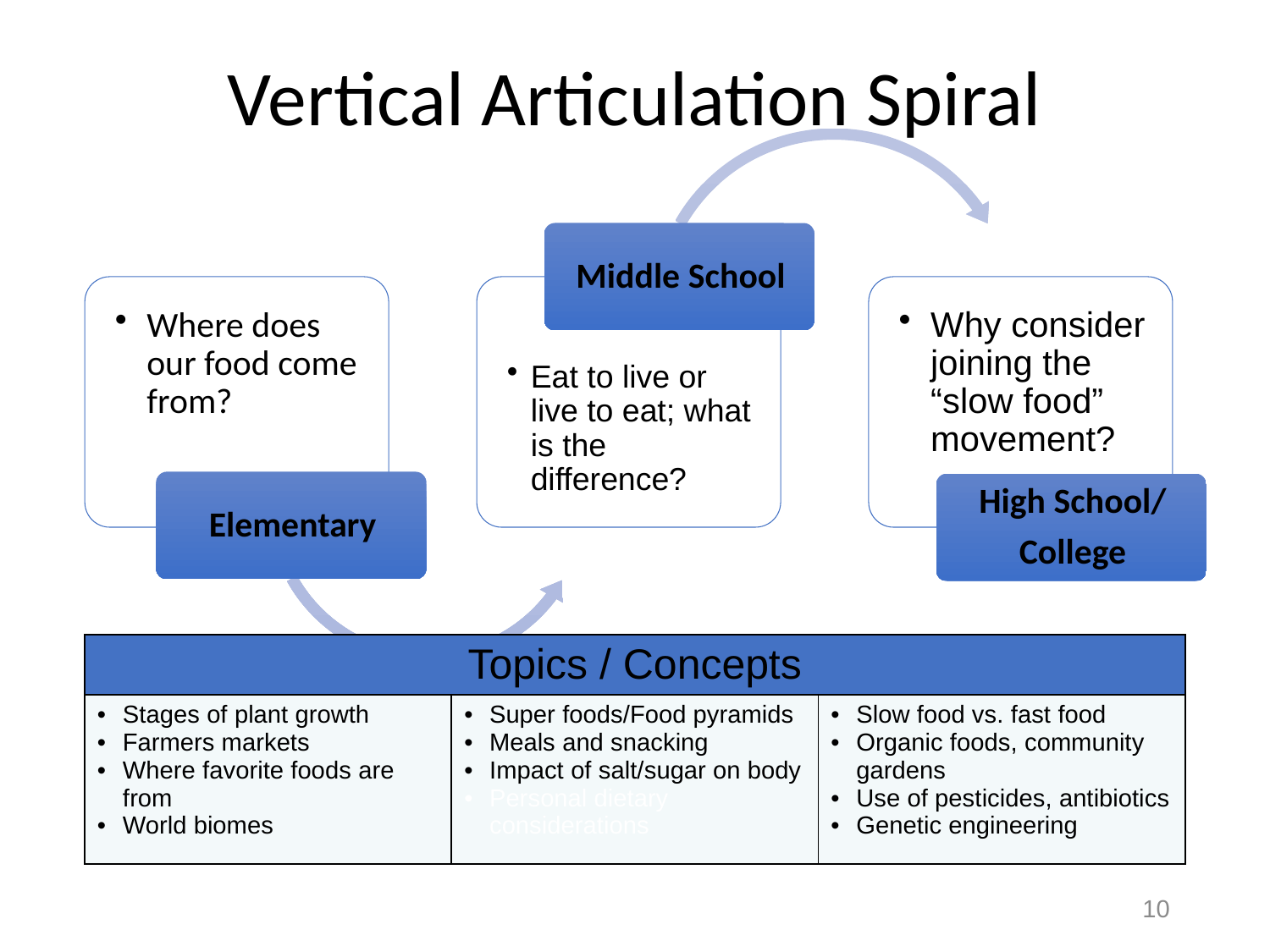

# Vertical Articulation Spiral
Where does our food come from?
Elementary
Eat to live or live to eat; what is the difference?
Middle School
Why consider joining the “slow food” movement?
High School/
College
| Topics / Concepts |  |  |
| --- | --- | --- |
| Stages of plant growth Farmers markets Where favorite foods are from World biomes | Super foods/Food pyramids Meals and snacking Impact of salt/sugar on body Personal dietary considerations | Slow food vs. fast food Organic foods, community gardens Use of pesticides, antibiotics Genetic engineering |
Clementi/Terrill ACTFL 2014
10